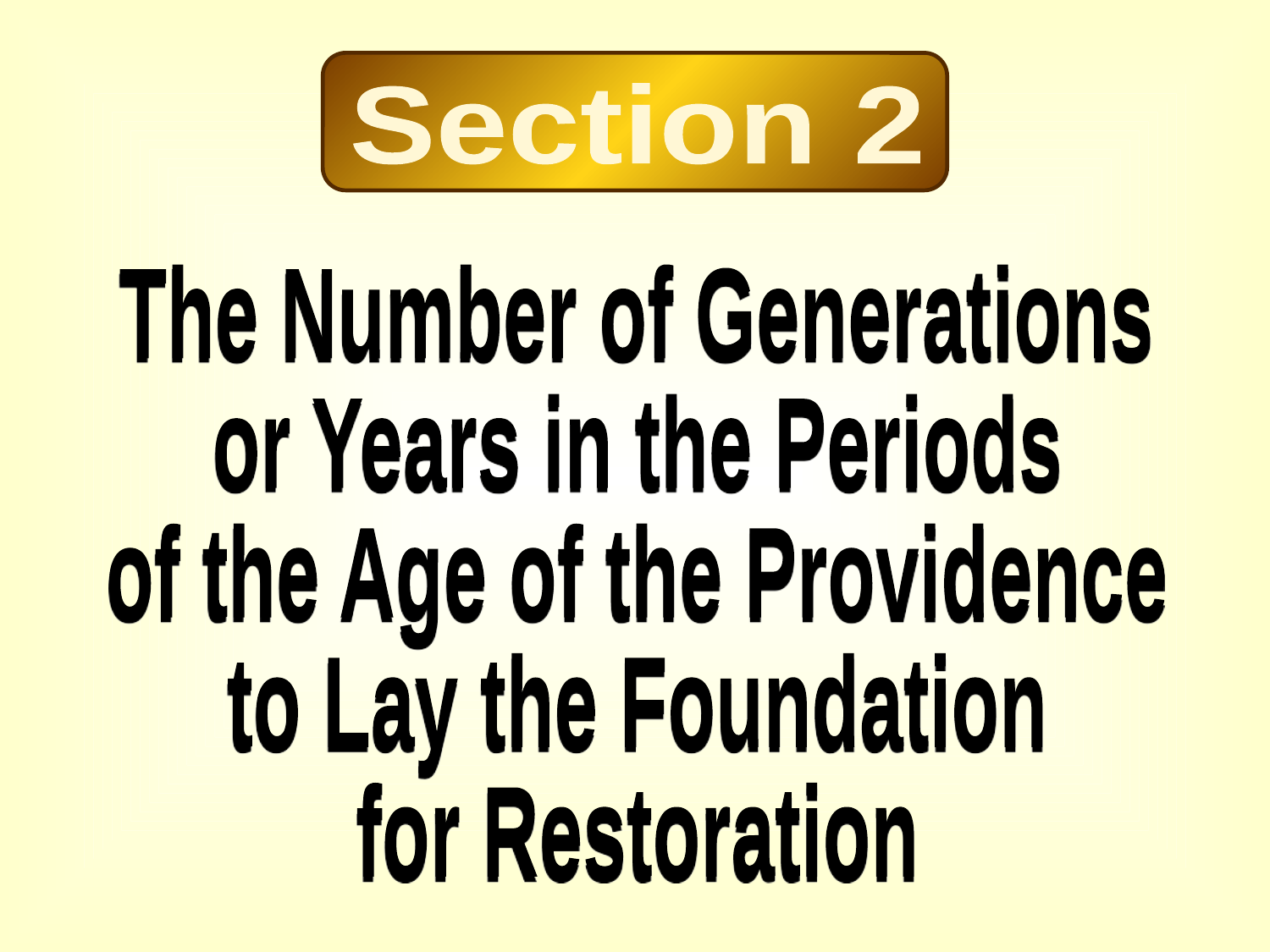

Section 2
The Number of Generations
or Years in the Periods
of the Age of the Providence
to Lay the Foundation
for Restoration